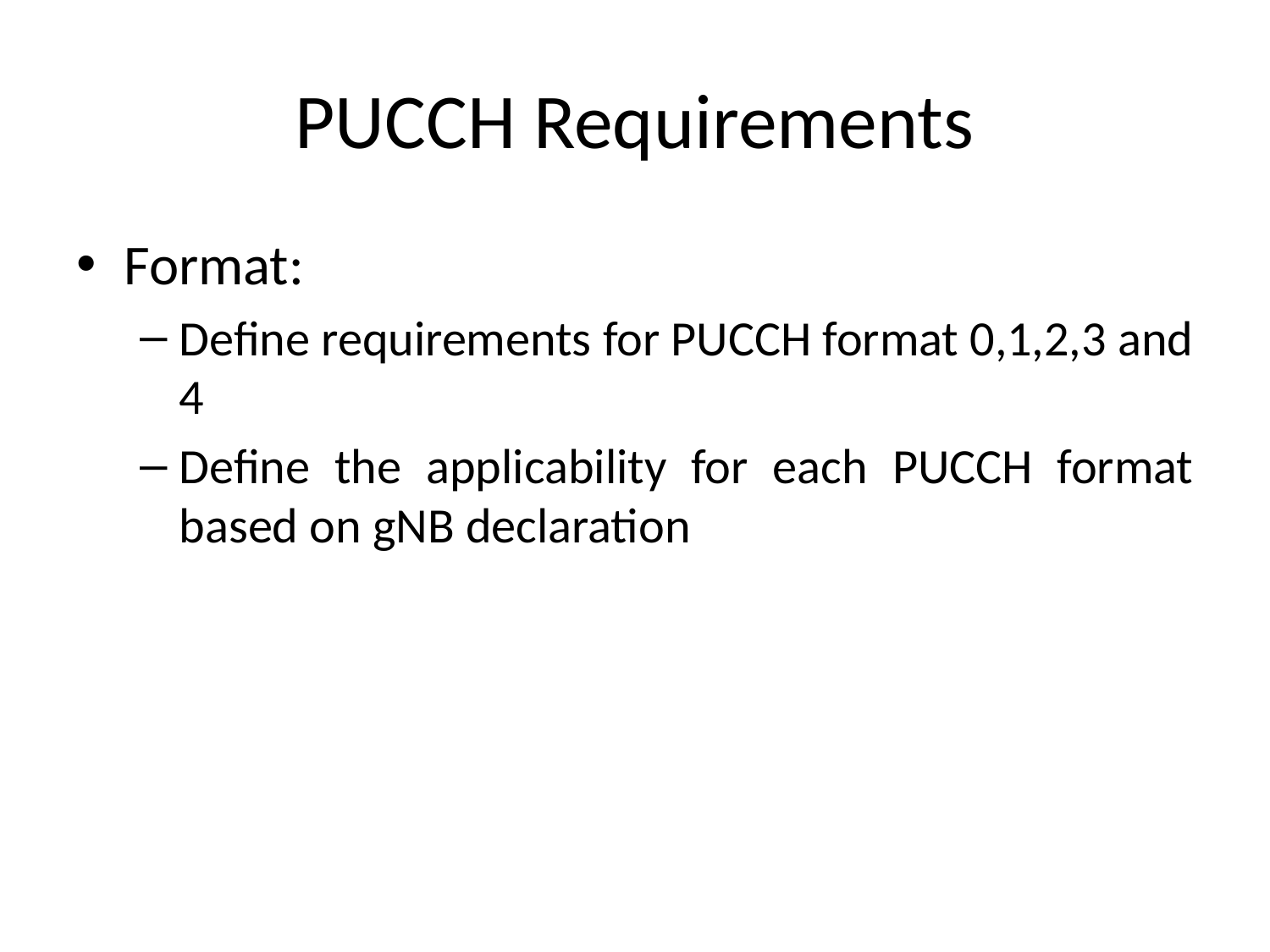

# PUCCH Requirements
Format:
Define requirements for PUCCH format 0,1,2,3 and 4
Define the applicability for each PUCCH format based on gNB declaration